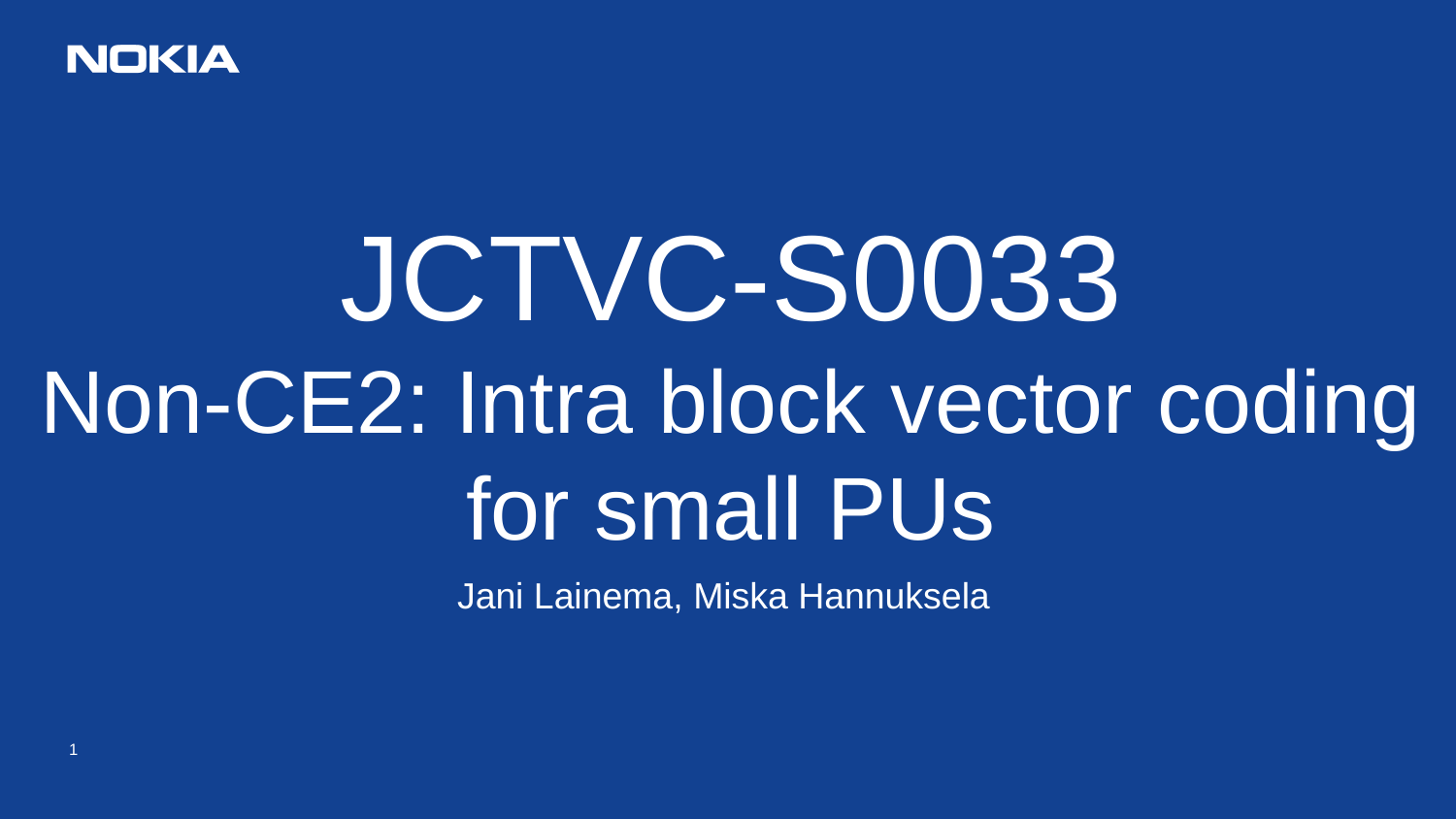

JCTVC-S0033
Non-CE2: Intra block vector coding for small PUs

Jani Lainema, Miska Hannuksela